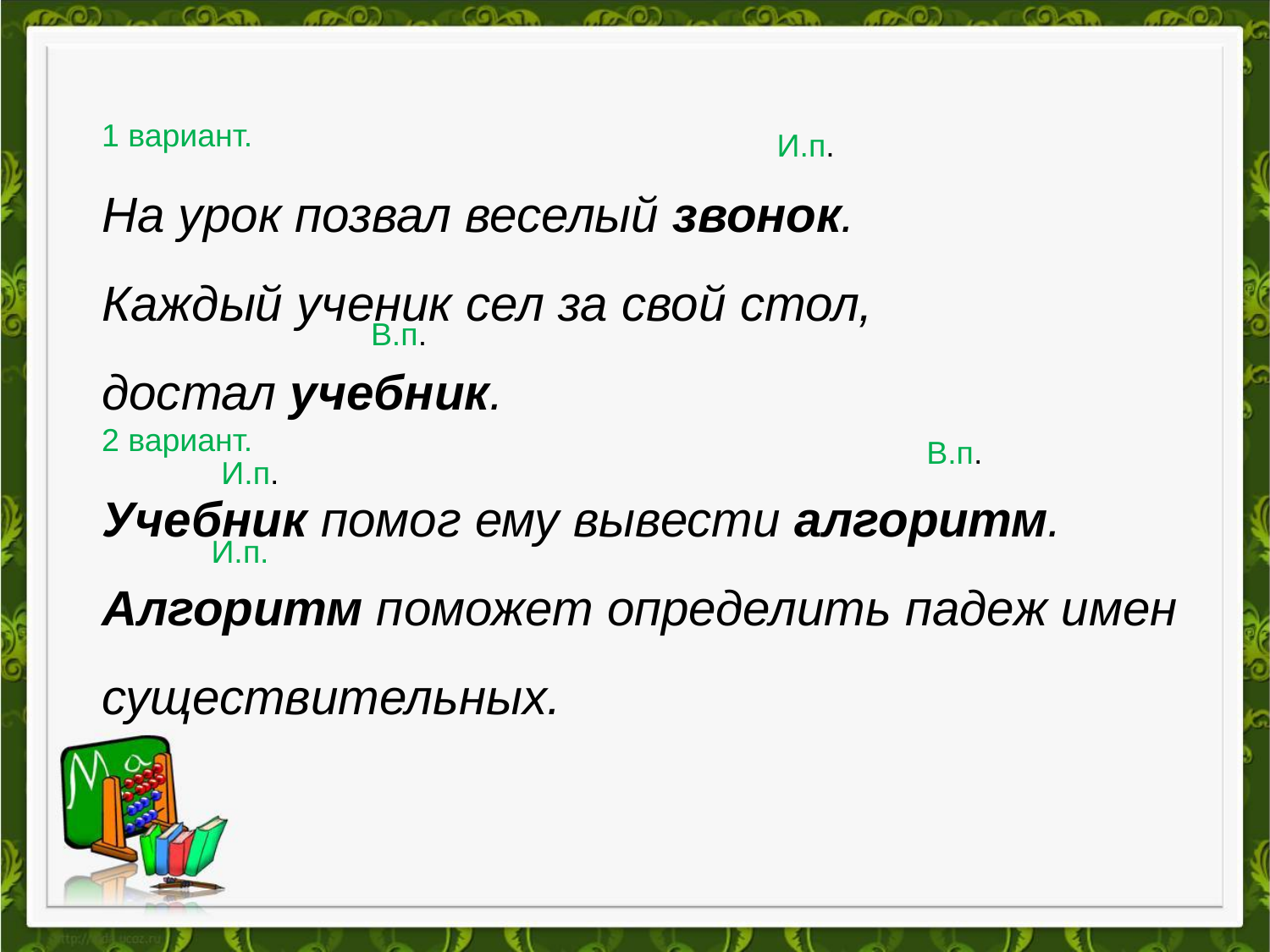

1 вариант.
На урок позвал веселый звонок.
Каждый ученик сел за свой стол, достал учебник.
2 вариант.
Учебник помог ему вывести алгоритм.
Алгоритм поможет определить падеж имен существительных.

И.п.
В.п.
В.п.
И.п.
И.п.